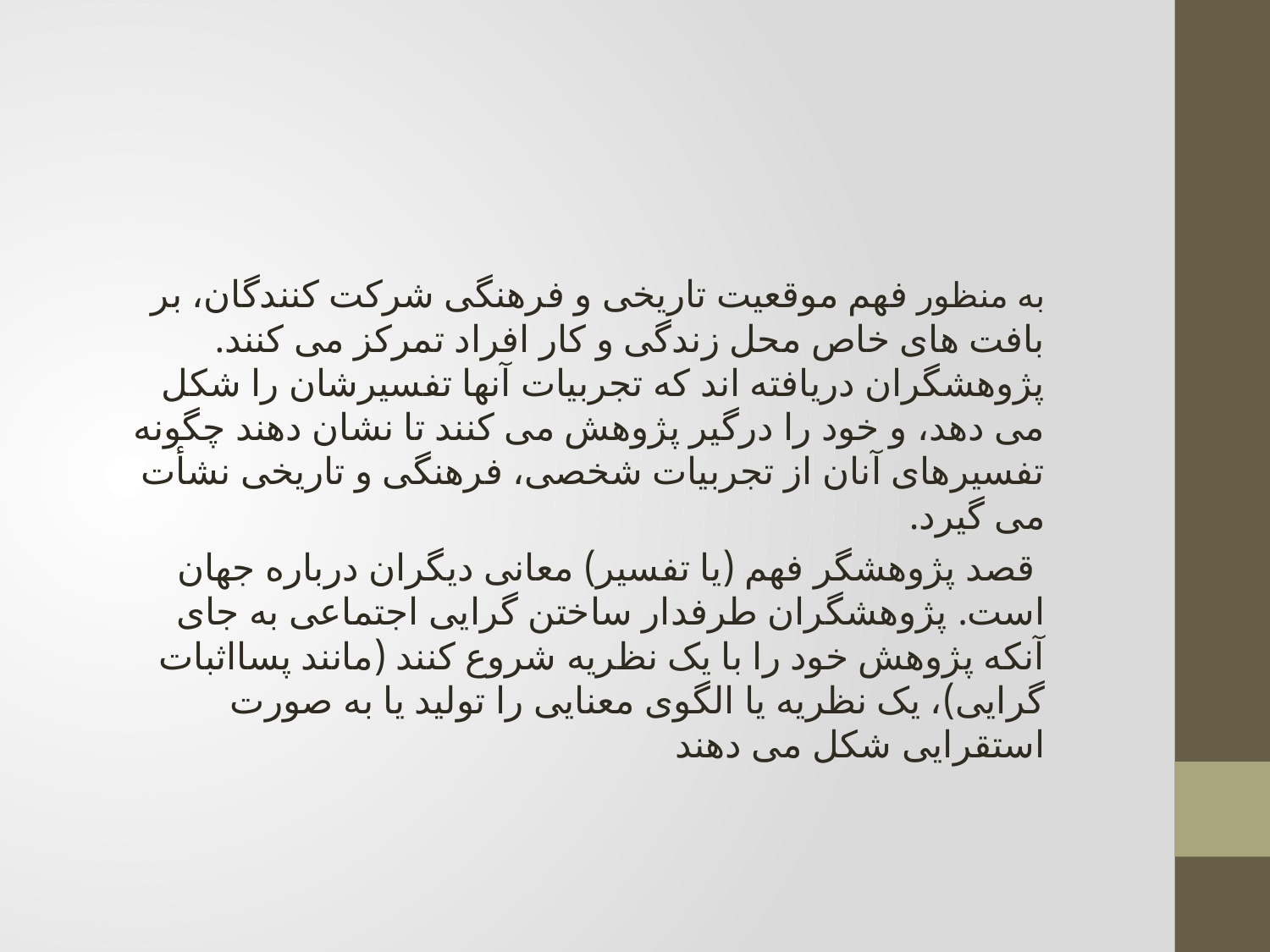

به منظور فهم موقعیت تاریخی و فرهنگی شرکت کنندگان، بر بافت های خاص محل زندگی و کار افراد تمرکز می کنند. پژوهشگران دریافته اند که تجربیات آنها تفسیرشان را شکل می دهد، و خود را درگیر پژوهش می کنند تا نشان دهند چگونه تفسیرهای آنان از تجربیات شخصی، فرهنگی و تاریخی نشأت می گیرد.
 قصد پژوهشگر فهم (یا تفسیر) معانی دیگران درباره جهان است. پژوهشگران طرفدار ساختن گرایی اجتماعی به جای آنکه پژوهش خود را با یک نظریه شروع کنند (مانند پسااثبات گرایی)، یک نظریه یا الگوی معنایی را تولید یا به صورت استقرایی شکل می دهند